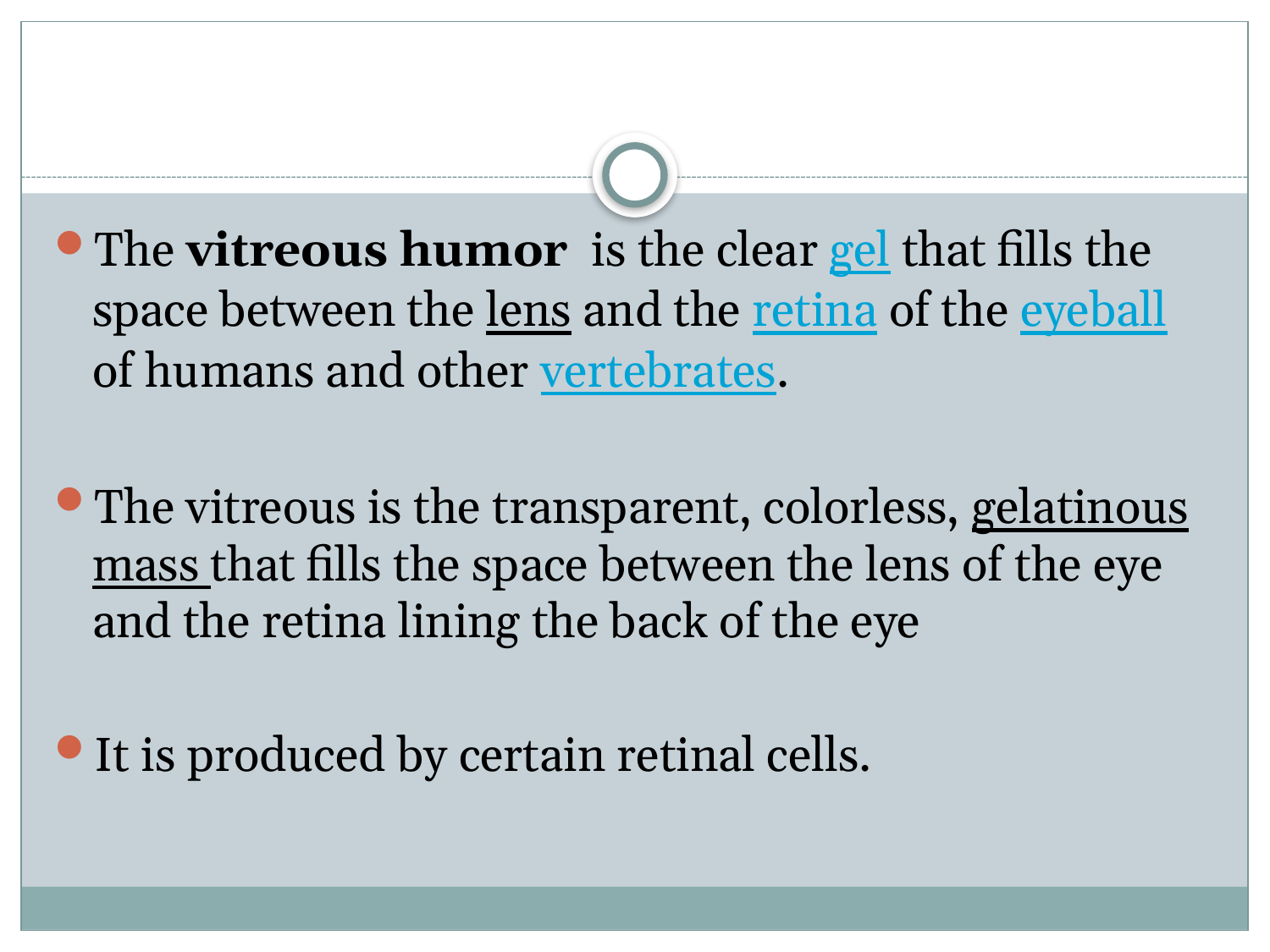

#
The vitreous humor  is the clear gel that fills the space between the lens and the retina of the eyeball of humans and other vertebrates.

The vitreous is the transparent, colorless, gelatinous mass that fills the space between the lens of the eye and the retina lining the back of the eye

It is produced by certain retinal cells.